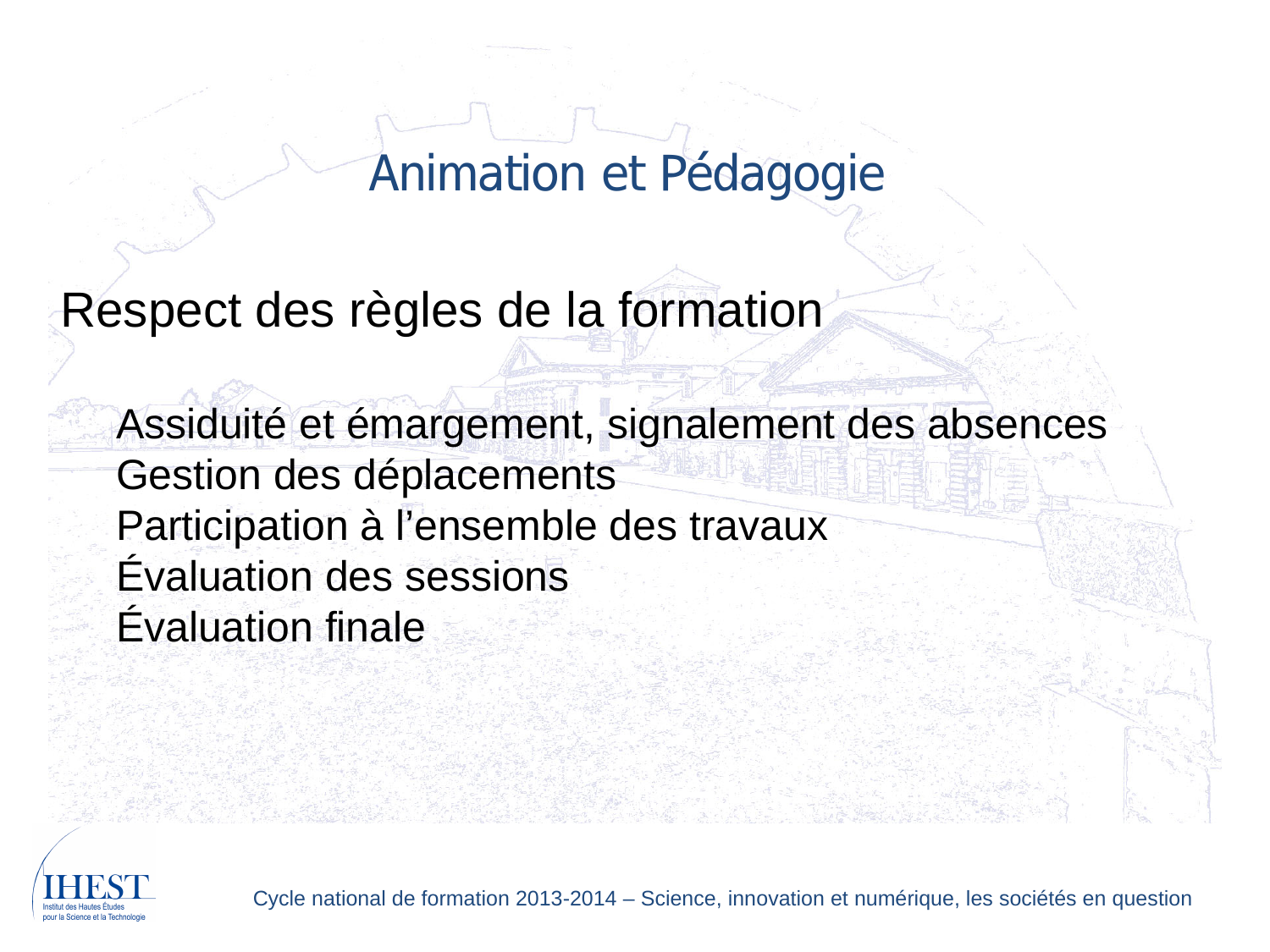

Animation et Pédagogie
Respect des règles de la formation

Assiduité et émargement, signalement des absences
Gestion des déplacements
Participation à l’ensemble des travaux
Évaluation des sessions
Évaluation finale